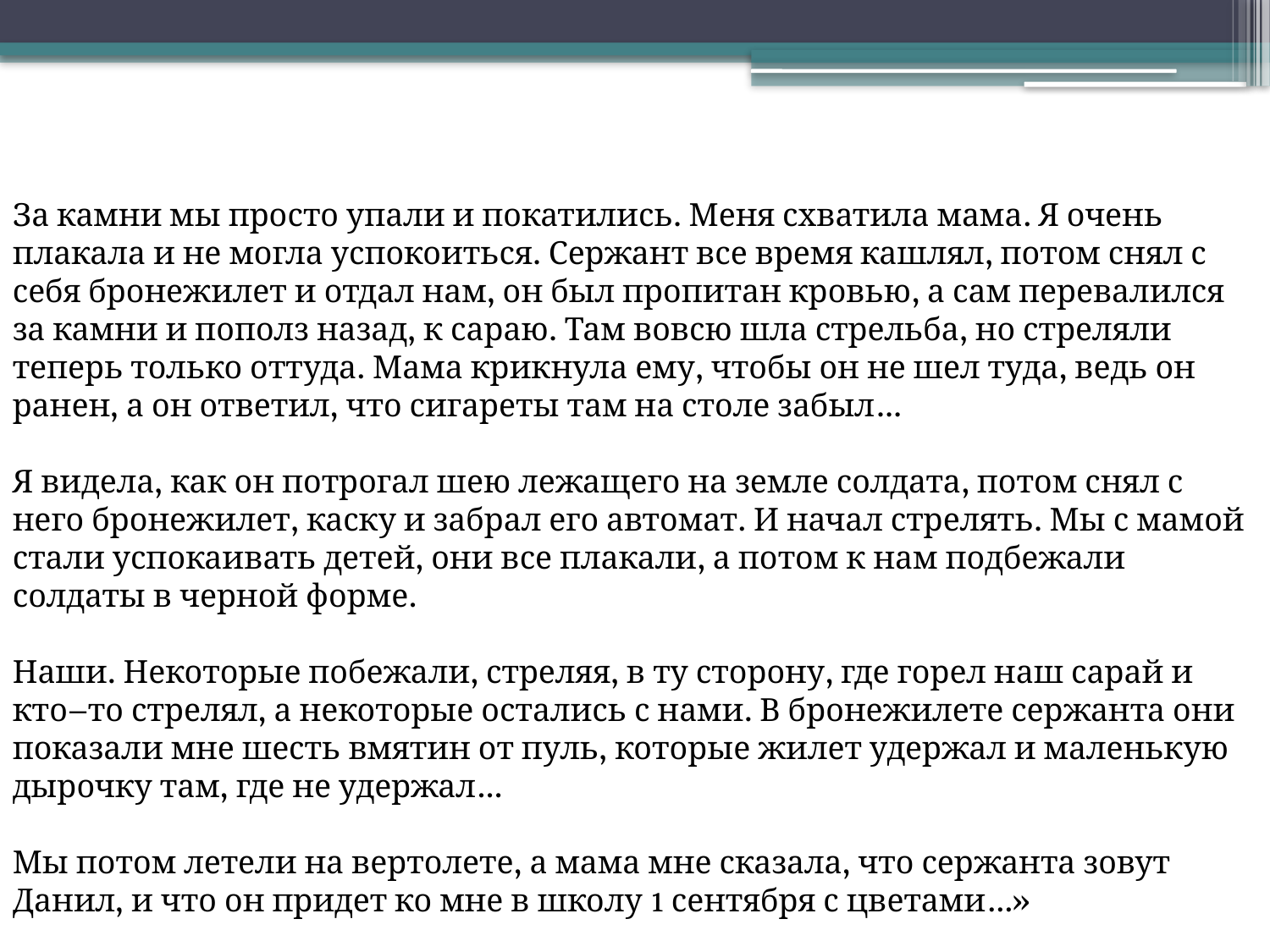

За камни мы просто упали и покатились. Меня схватила мама. Я очень плакала и не могла успокоиться. Сержант все время кашлял, потом снял с себя бронежилет и отдал нам, он был пропитан кровью, а сам перевалился за камни и пополз назад, к сараю. Там вовсю шла стрельба, но стреляли теперь только оттуда. Мама крикнула ему, чтобы он не шел туда, ведь он ранен, а он ответил, что сигареты там на столе забыл…
Я видела, как он потрогал шею лежащего на земле солдата, потом снял с него бронежилет, каску и забрал его автомат. И начал стрелять. Мы с мамой стали успокаивать детей, они все плакали, а потом к нам подбежали солдаты в черной форме.
Наши. Некоторые побежали, стреляя, в ту сторону, где горел наш сарай и кто–то стрелял, а некоторые остались с нами. В бронежилете сержанта они показали мне шесть вмятин от пуль, которые жилет удержал и маленькую дырочку там, где не удержал…
Мы потом летели на вертолете, а мама мне сказала, что сержанта зовут Данил, и что он придет ко мне в школу 1 сентября с цветами…»